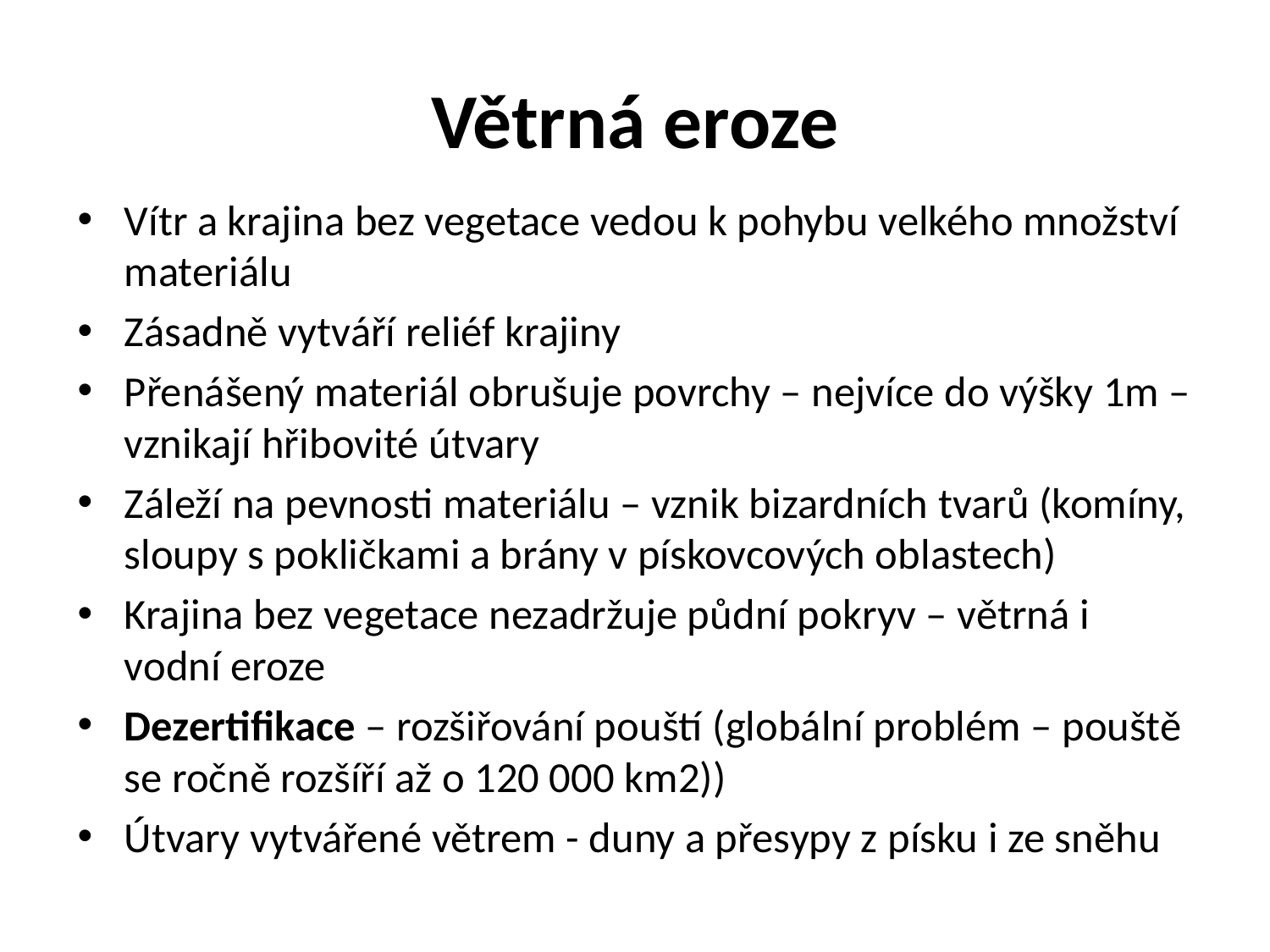

# Větrná eroze
Vítr a krajina bez vegetace vedou k pohybu velkého množství materiálu
Zásadně vytváří reliéf krajiny
Přenášený materiál obrušuje povrchy – nejvíce do výšky 1m – vznikají hřibovité útvary
Záleží na pevnosti materiálu – vznik bizardních tvarů (komíny, sloupy s pokličkami a brány v pískovcových oblastech)
Krajina bez vegetace nezadržuje půdní pokryv – větrná i vodní eroze
Dezertifikace – rozšiřování pouští (globální problém – pouště se ročně rozšíří až o 120 000 km2))
Útvary vytvářené větrem - duny a přesypy z písku i ze sněhu